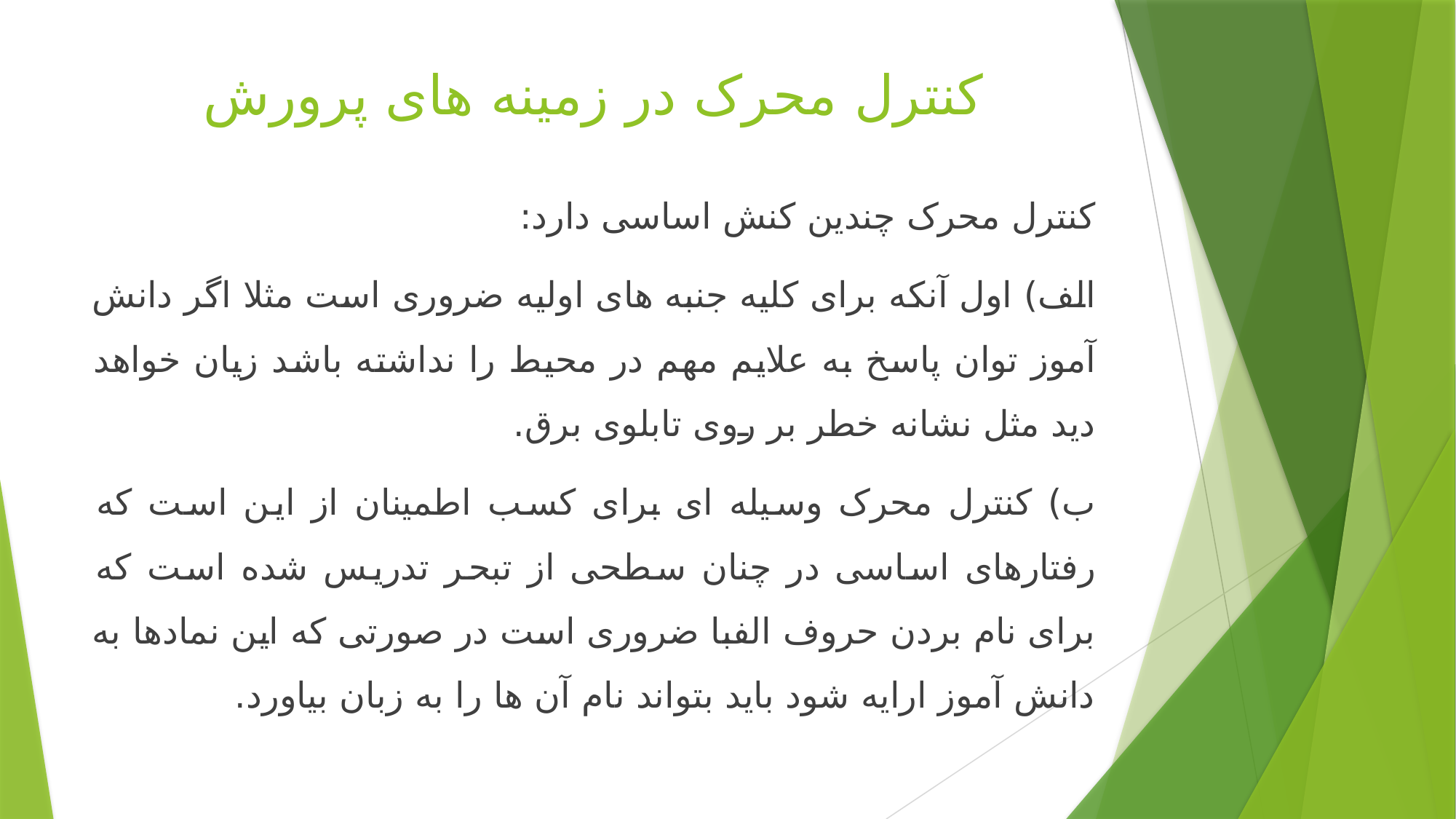

# کنترل محرک در زمینه های پرورش
کنترل محرک چندین کنش اساسی دارد:
الف) اول آنکه برای کلیه جنبه های اولیه ضروری است مثلا اگر دانش آموز توان پاسخ به علایم مهم در محیط را نداشته باشد زیان خواهد دید مثل نشانه خطر بر روی تابلوی برق.
ب) کنترل محرک وسیله ای برای کسب اطمینان از این است که رفتارهای اساسی در چنان سطحی از تبحر تدریس شده است که برای نام بردن حروف الفبا ضروری است در صورتی که این نمادها به دانش آموز ارایه شود باید بتواند نام آن ها را به زبان بیاورد.